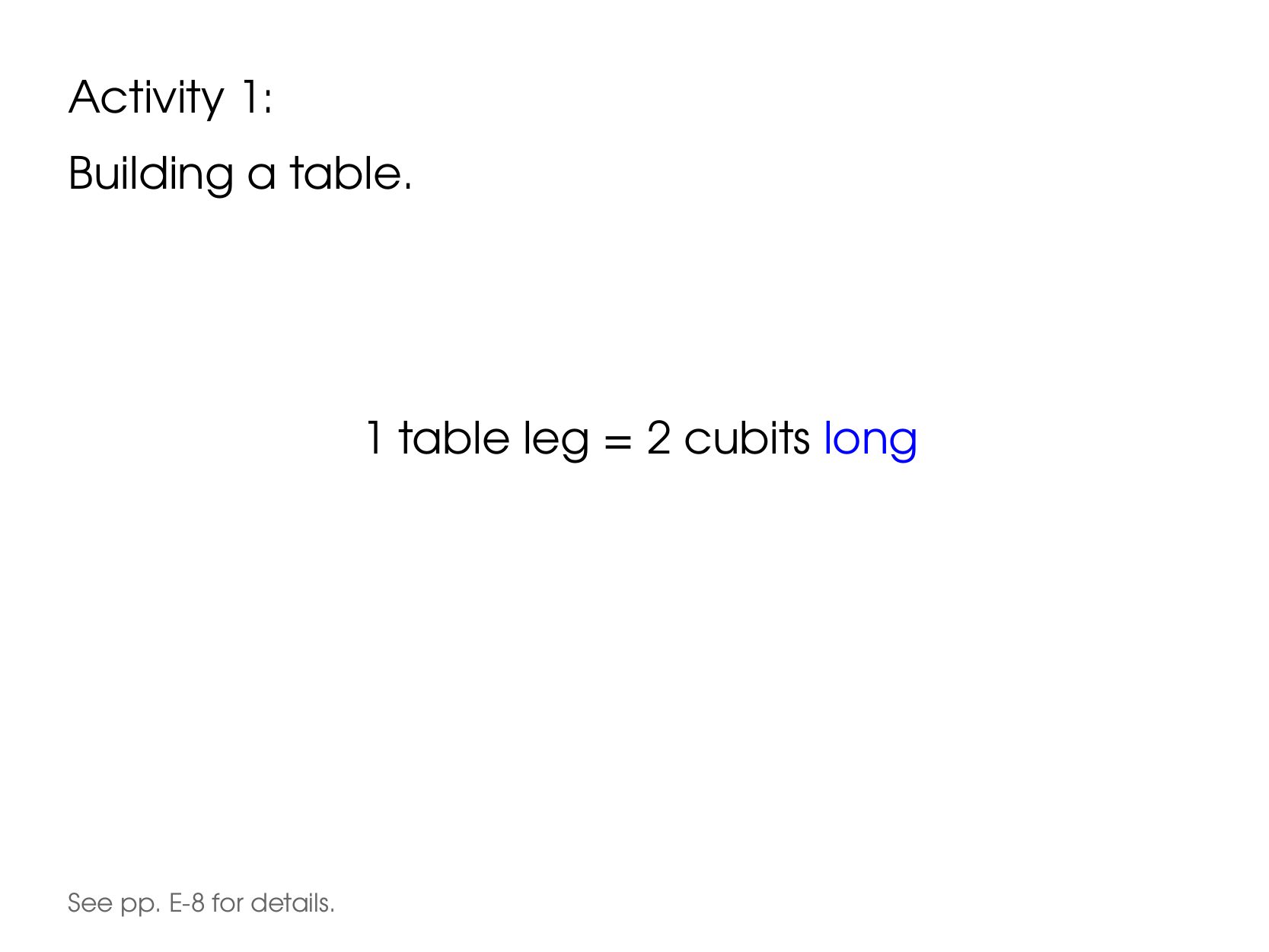

Activity 1:
Building a table.
1 table leg = 2 cubits long
See pp. E-8 for details.